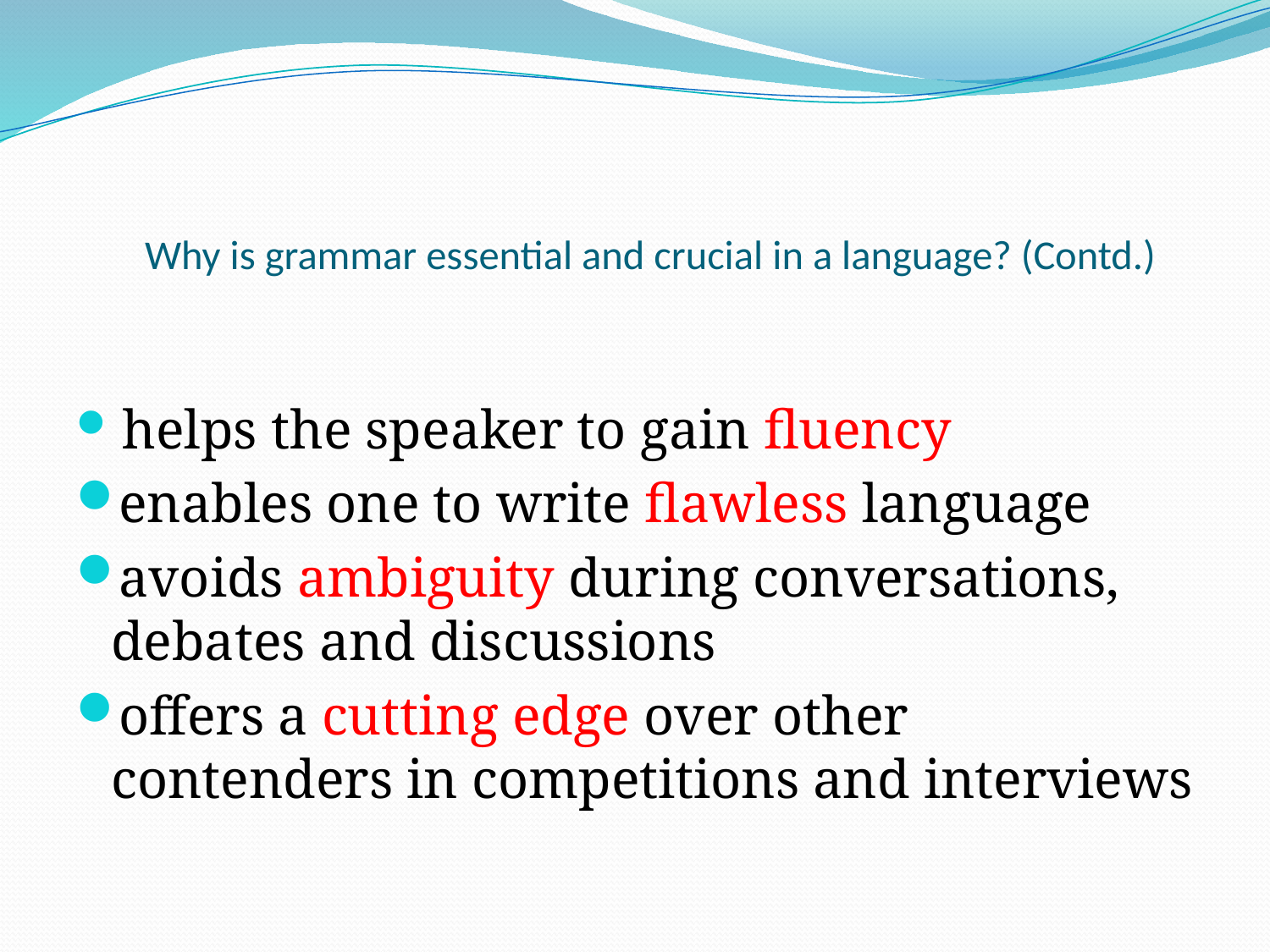

# Why is grammar essential and crucial in a language? (Contd.)

 helps the speaker to gain fluency
enables one to write flawless language
avoids ambiguity during conversations, debates and discussions
offers a cutting edge over other contenders in competitions and interviews